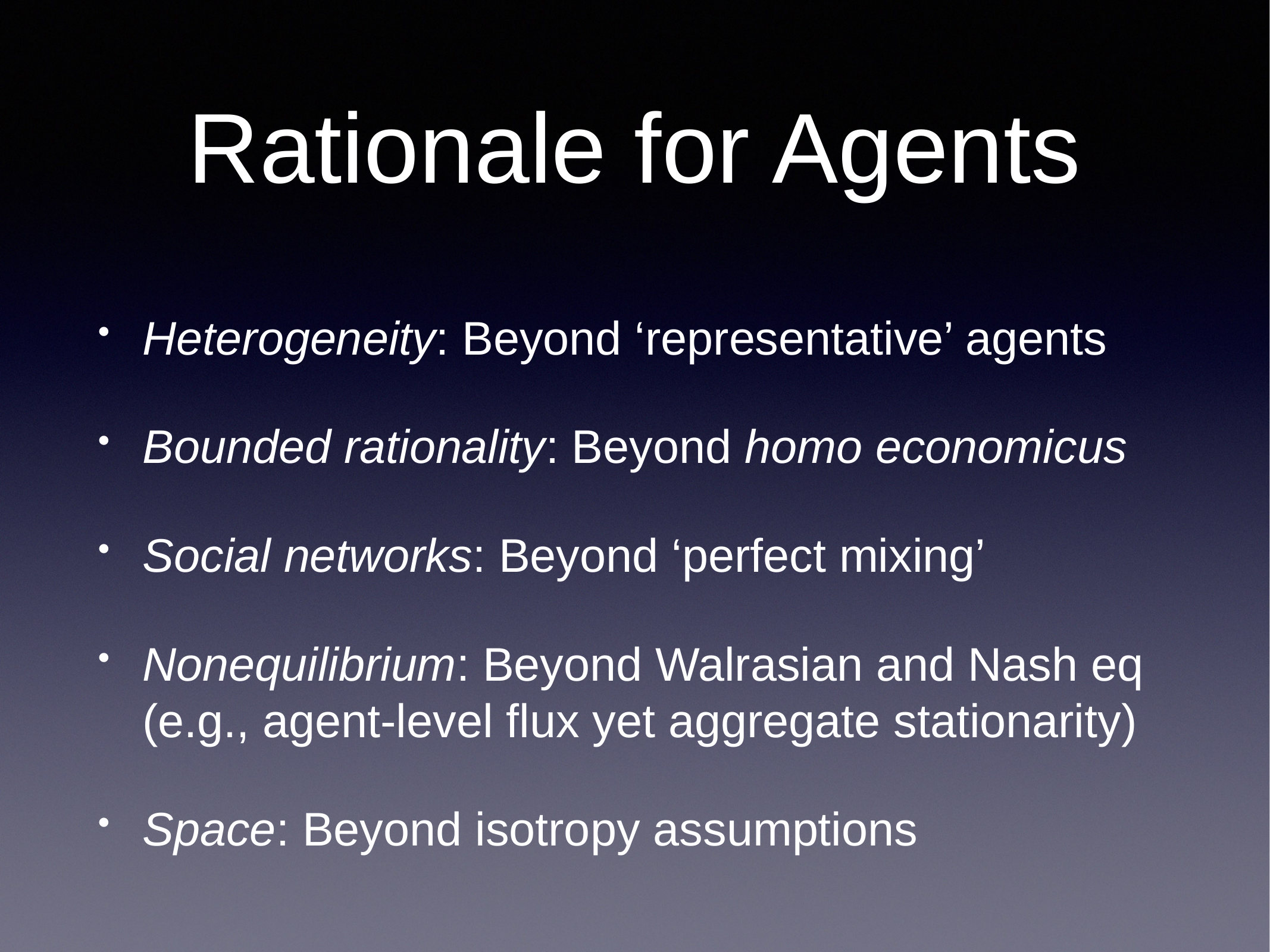

# Rationale for Agents
Heterogeneity: Beyond ‘representative’ agents
Bounded rationality: Beyond homo economicus
Social networks: Beyond ‘perfect mixing’
Nonequilibrium: Beyond Walrasian and Nash eq (e.g., agent-level flux yet aggregate stationarity)
Space: Beyond isotropy assumptions